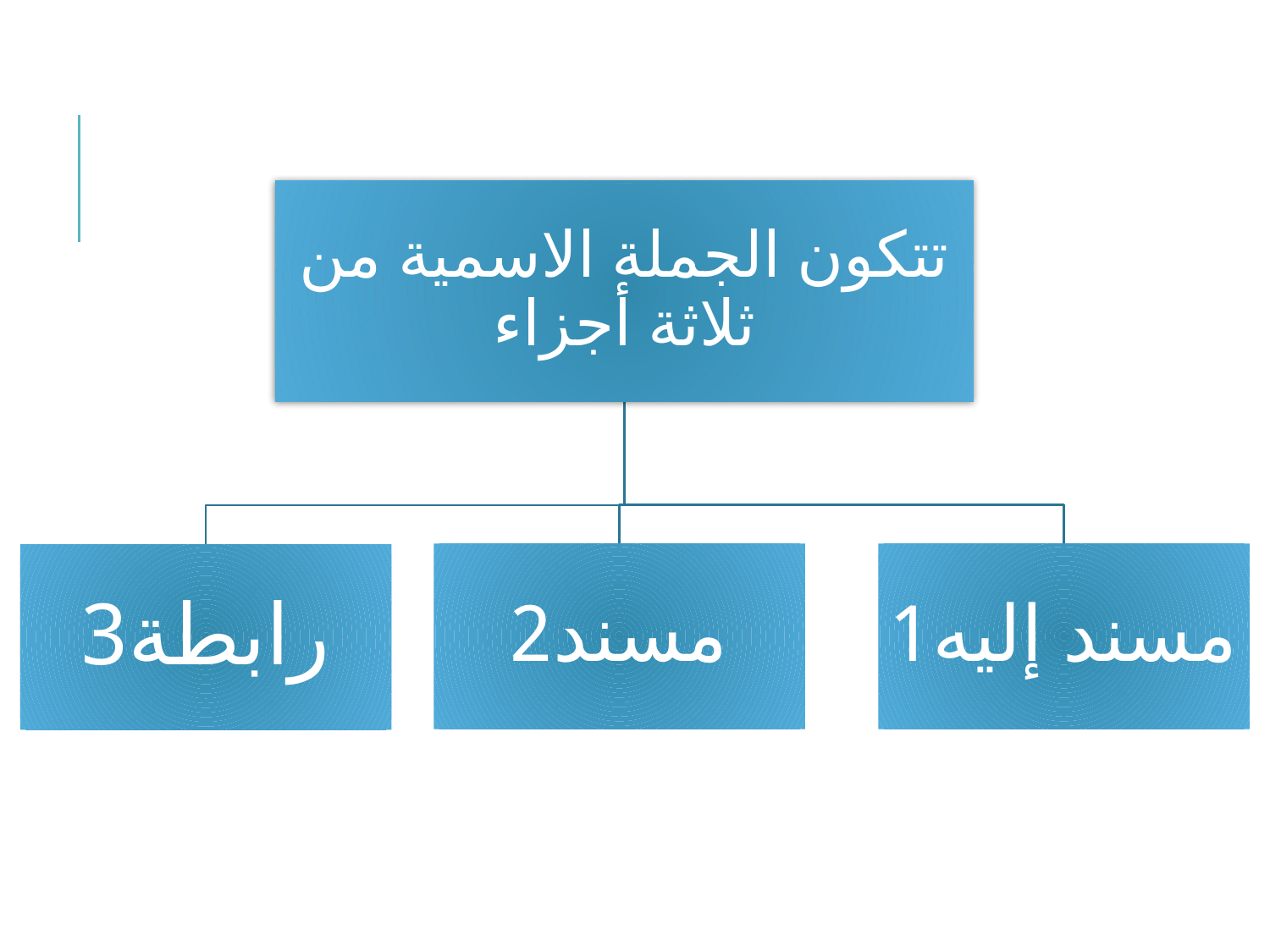

تتكون الجملة الاسمية من ثلاثة أجزاء
رابطة3
مسند2
مسند إليه1